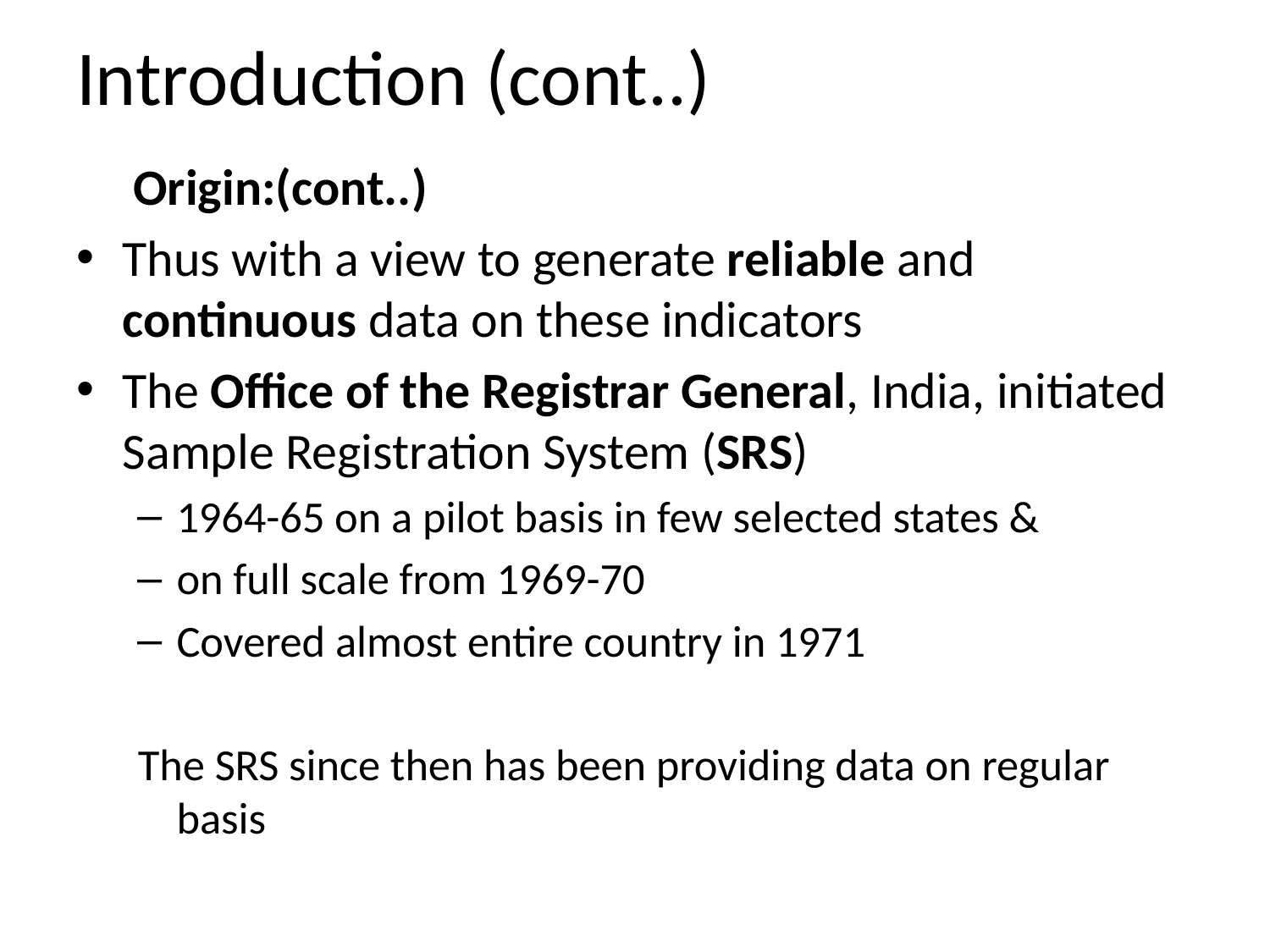

# Introduction (cont..)
     Origin:(cont..)
Thus with a view to generate reliable and continuous data on these indicators
The Office of the Registrar General, India, initiated Sample Registration System (SRS)
1964-65 on a pilot basis in few selected states &
on full scale from 1969-70
Covered almost entire country in 1971

The SRS since then has been providing data on regular basis